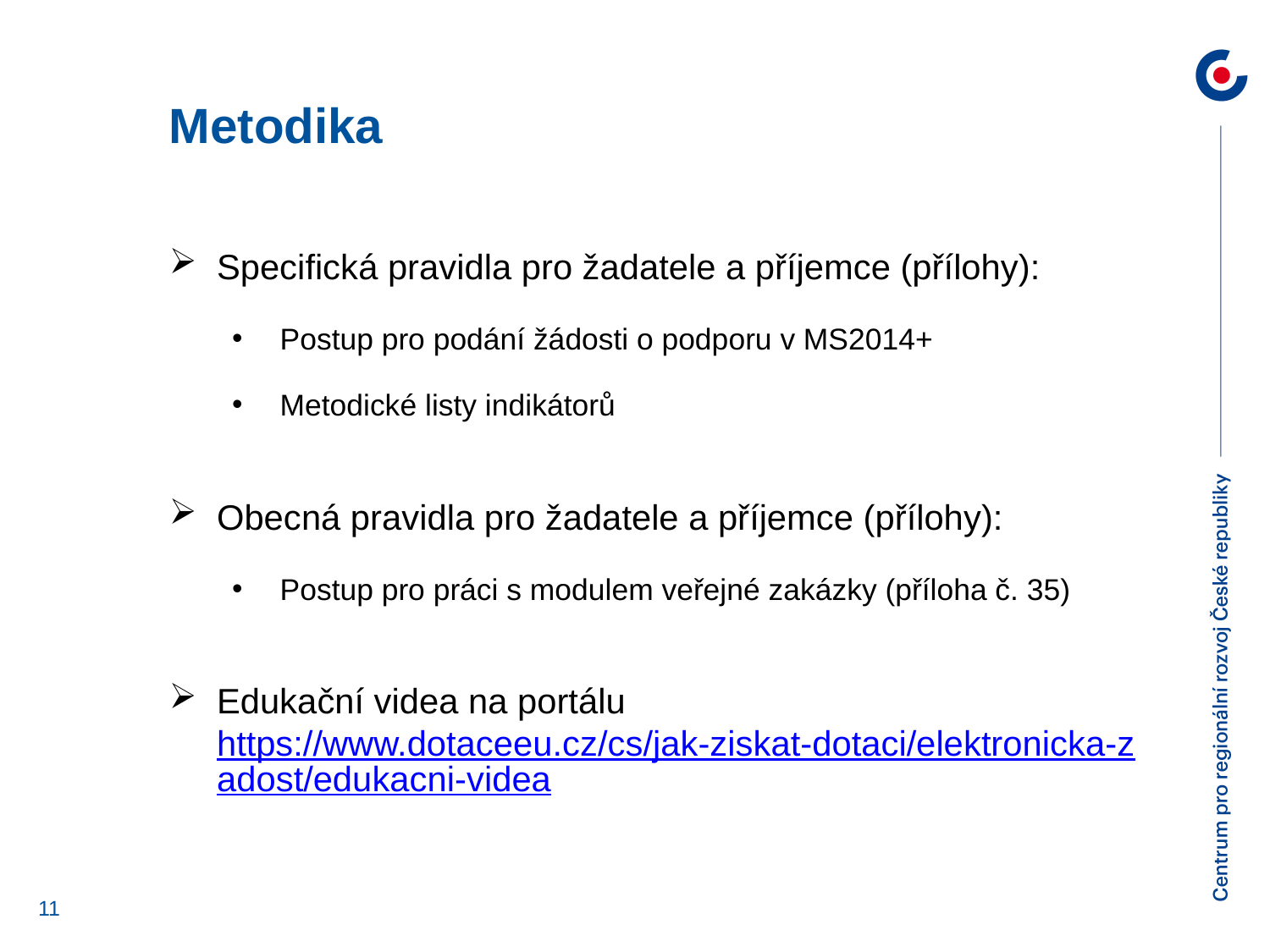

Metodika
Specifická pravidla pro žadatele a příjemce (přílohy):
Postup pro podání žádosti o podporu v MS2014+
Metodické listy indikátorů

Obecná pravidla pro žadatele a příjemce (přílohy):
Postup pro práci s modulem veřejné zakázky (příloha č. 35)

Edukační videa na portálu https://www.dotaceeu.cz/cs/jak-ziskat-dotaci/elektronicka-zadost/edukacni-videa

11